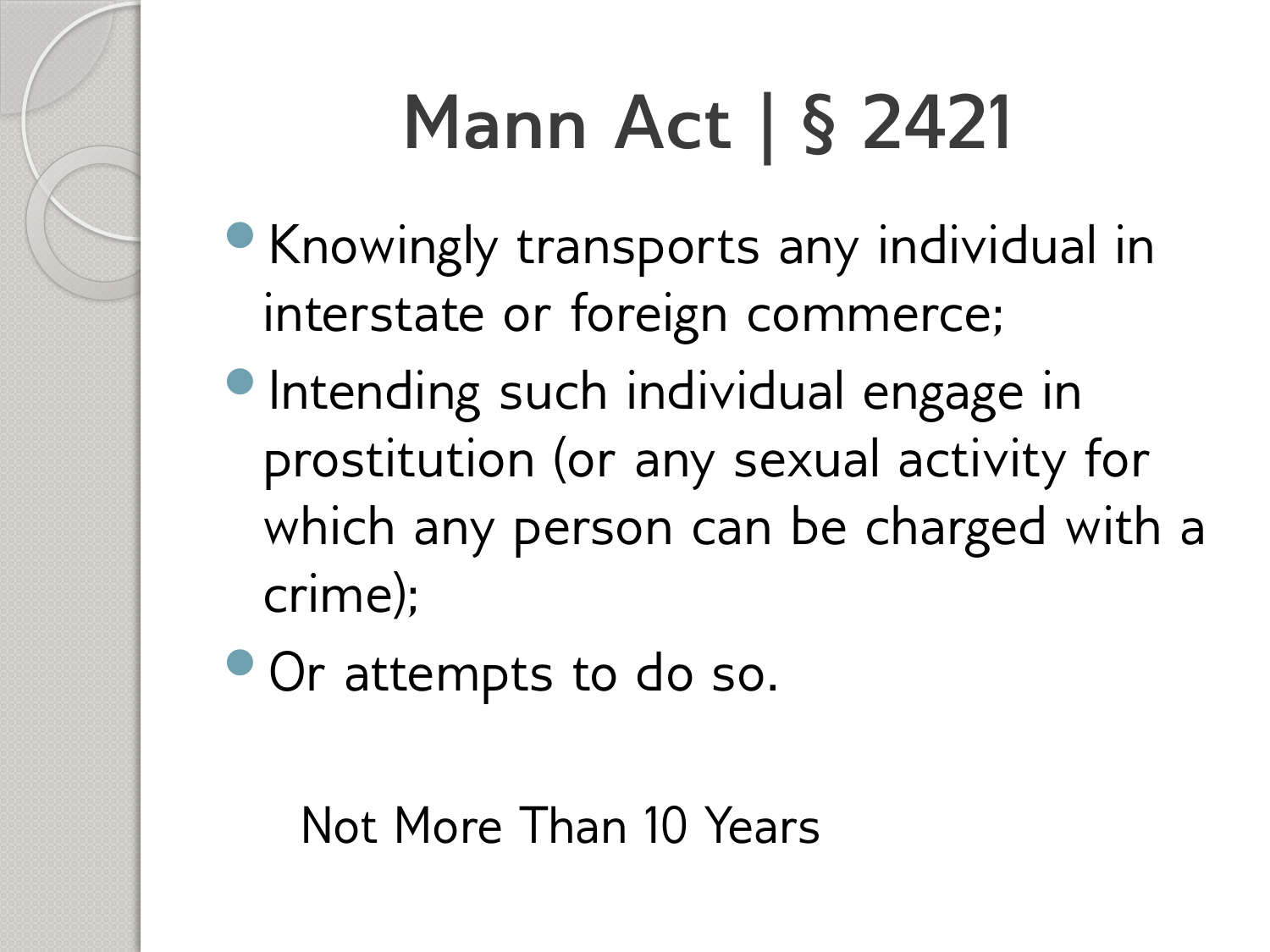

# Mann Act | § 2421
Knowingly transports any individual in interstate or foreign commerce;
Intending such individual engage in prostitution (or any sexual activity for which any person can be charged with a crime);
Or attempts to do so.

	Not More Than 10 Years